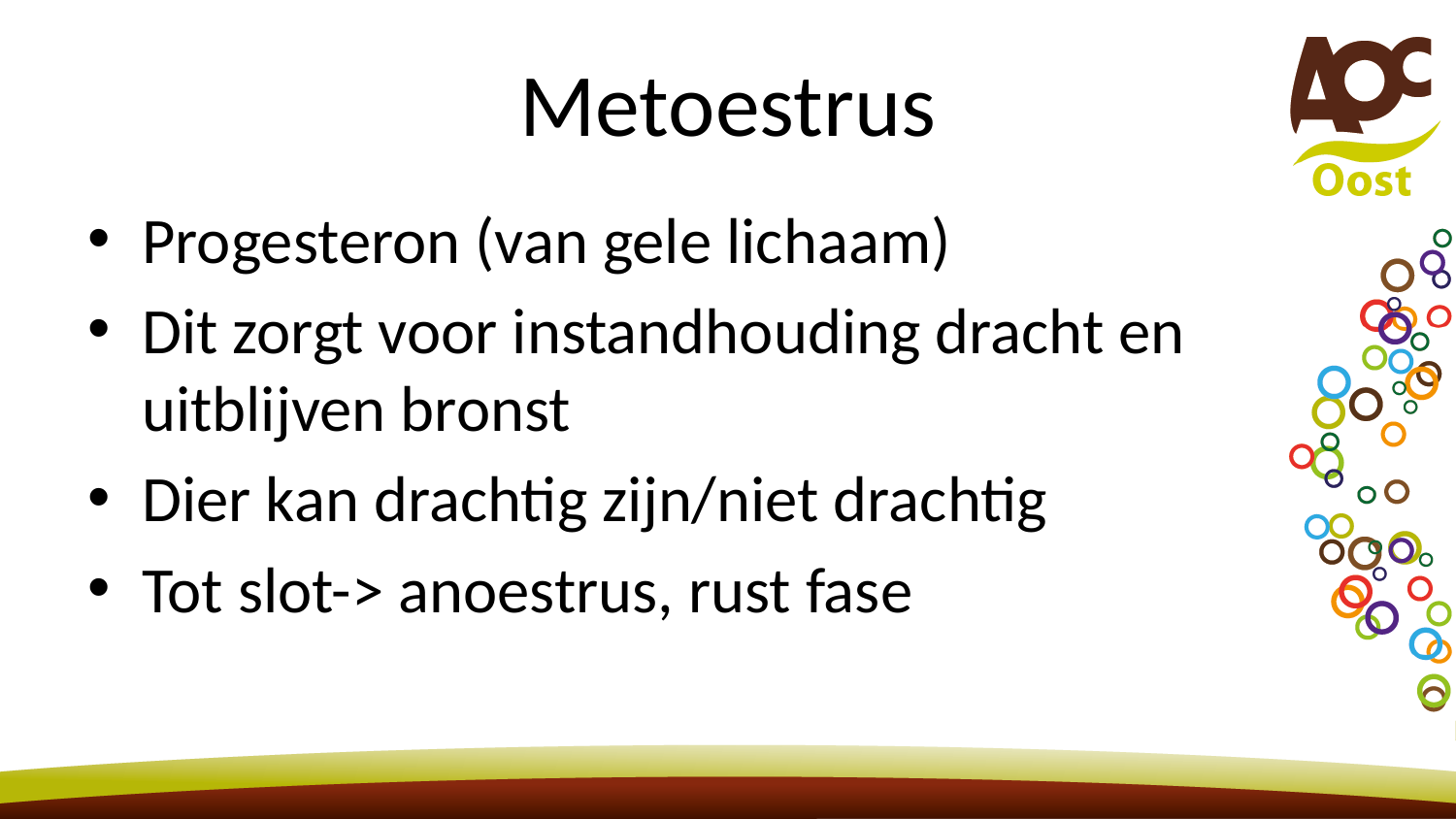

# Metoestrus
Progesteron (van gele lichaam)
Dit zorgt voor instandhouding dracht en uitblijven bronst
Dier kan drachtig zijn/niet drachtig
Tot slot-> anoestrus, rust fase